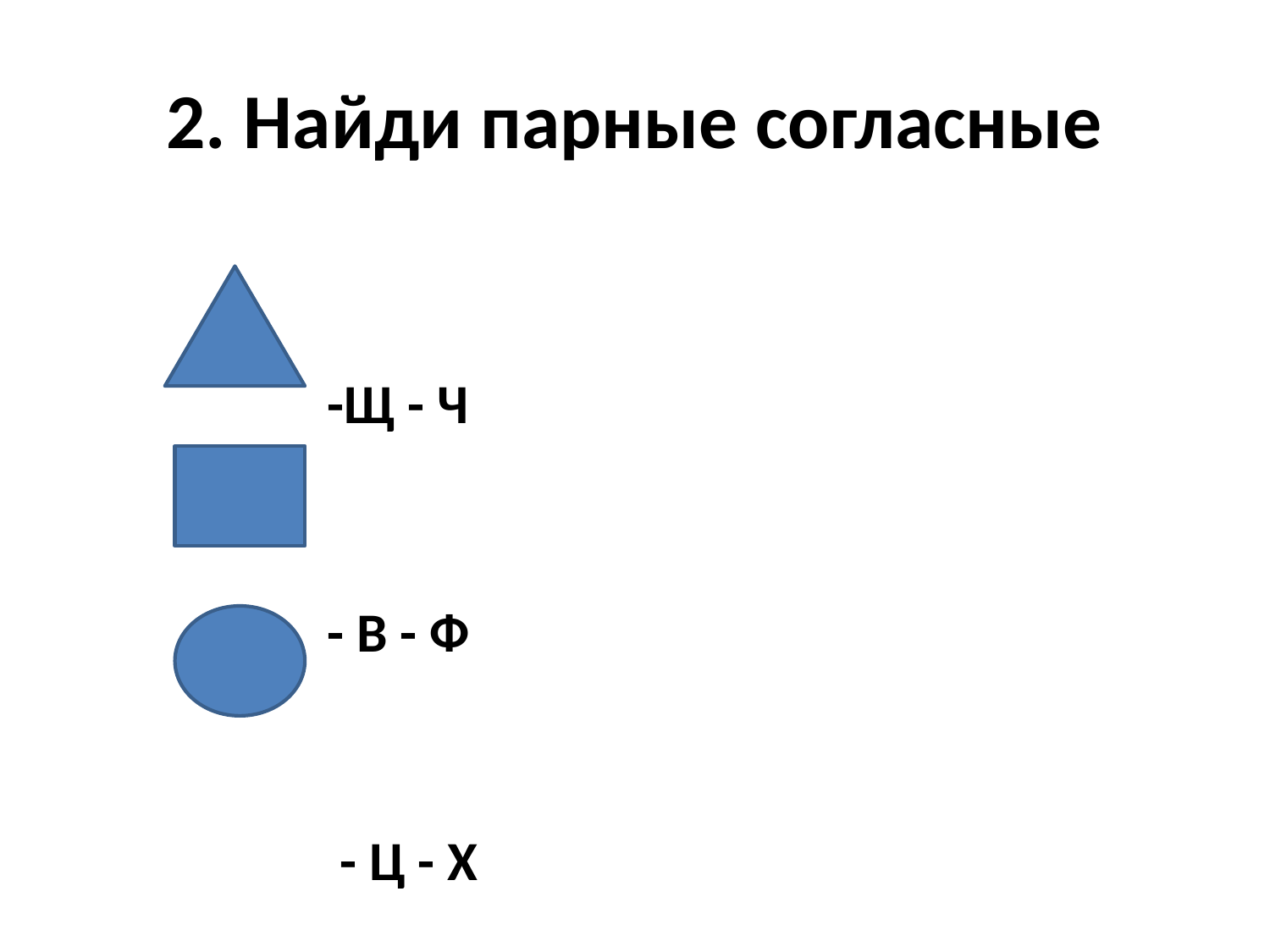

# 2. Найди парные согласные

-Щ - Ч

- В - Ф

 - Ц - Х